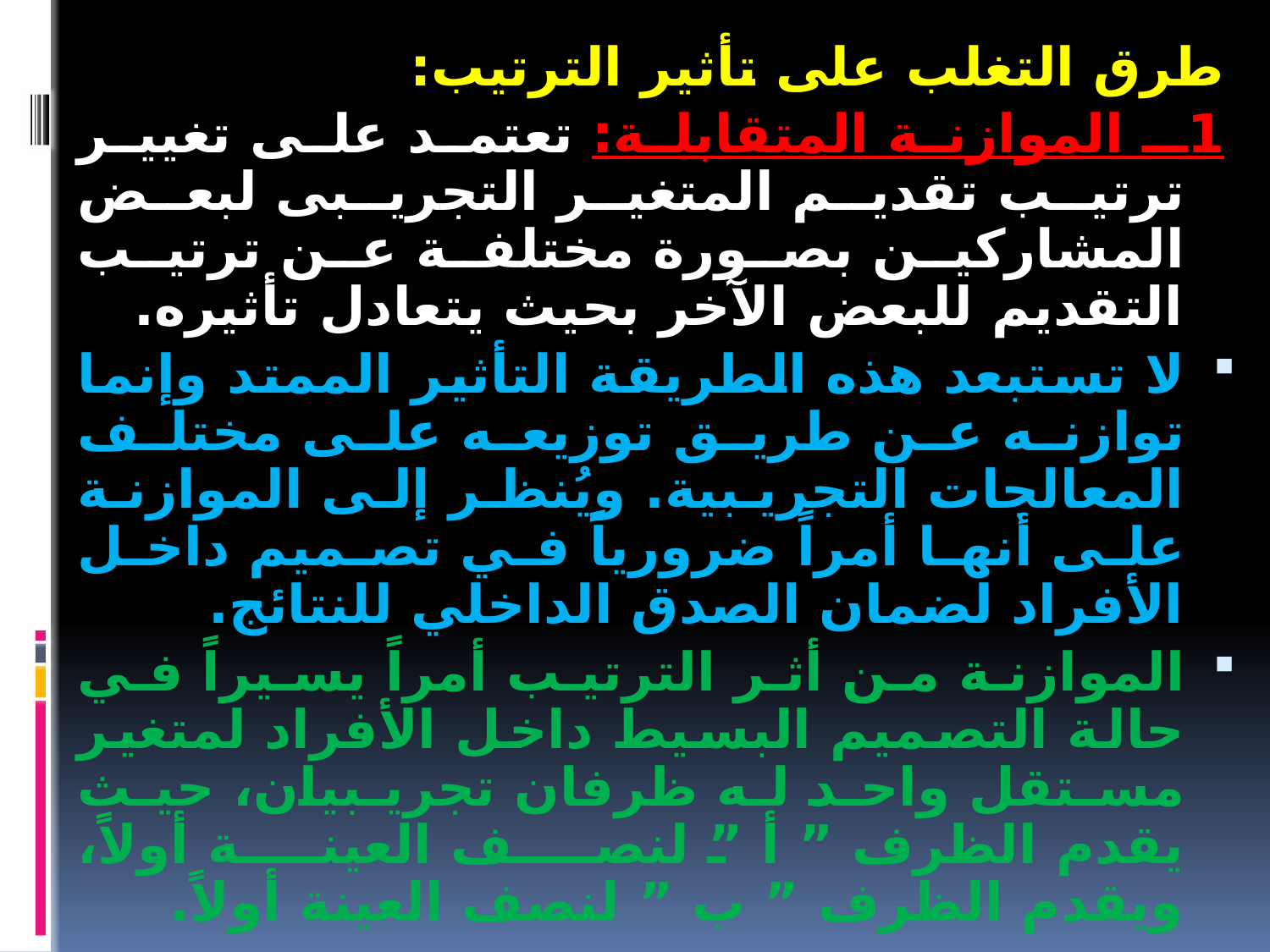

طرق التغلب على تأثير الترتيب:
1ـ الموازنة المتقابلة: تعتمد على تغيير ترتيب تقديم المتغير التجريبى لبعض المشاركين بصورة مختلفة عن ترتيب التقديم للبعض الآخر بحيث يتعادل تأثيره.
لا تستبعد هذه الطريقة التأثير الممتد وإنما توازنه عن طريق توزيعه على مختلف المعالجات التجريبية. ويُنظر إلى الموازنة على أنها أمراً ضرورياً في تصميم داخل الأفراد لضمان الصدق الداخلي للنتائج.
الموازنة من أثر الترتيب أمراً يسيراً في حالة التصميم البسيط داخل الأفراد لمتغير مستقل واحد له ظرفان تجريبيان، حيث يقدم الظرف ” أ ” لنصف العينة أولاً، ويقدم الظرف ” ب ” لنصف العينة أولاً.